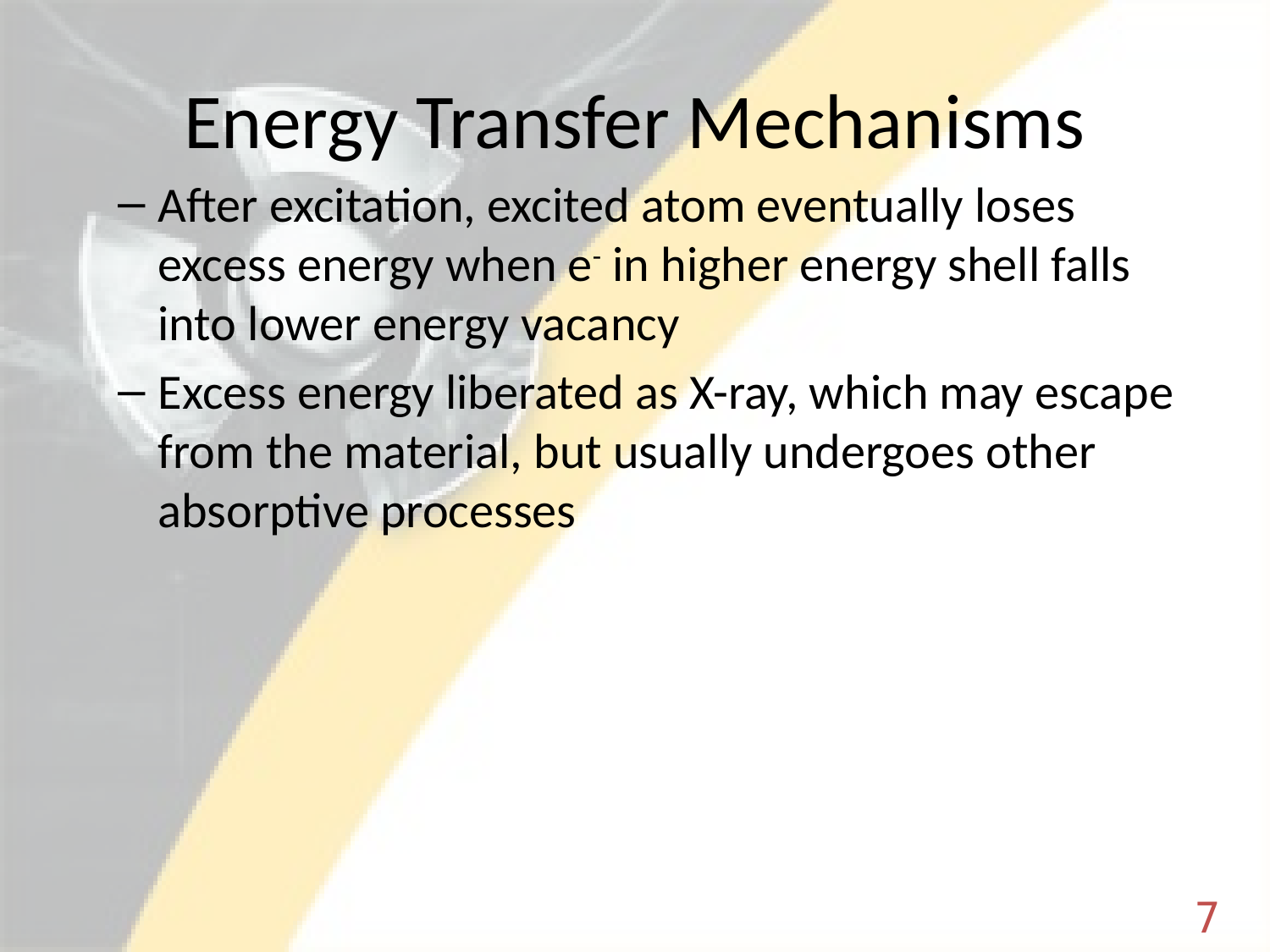

# Energy Transfer Mechanisms
After excitation, excited atom eventually loses excess energy when e- in higher energy shell falls into lower energy vacancy
Excess energy liberated as X-ray, which may escape from the material, but usually undergoes other absorptive processes